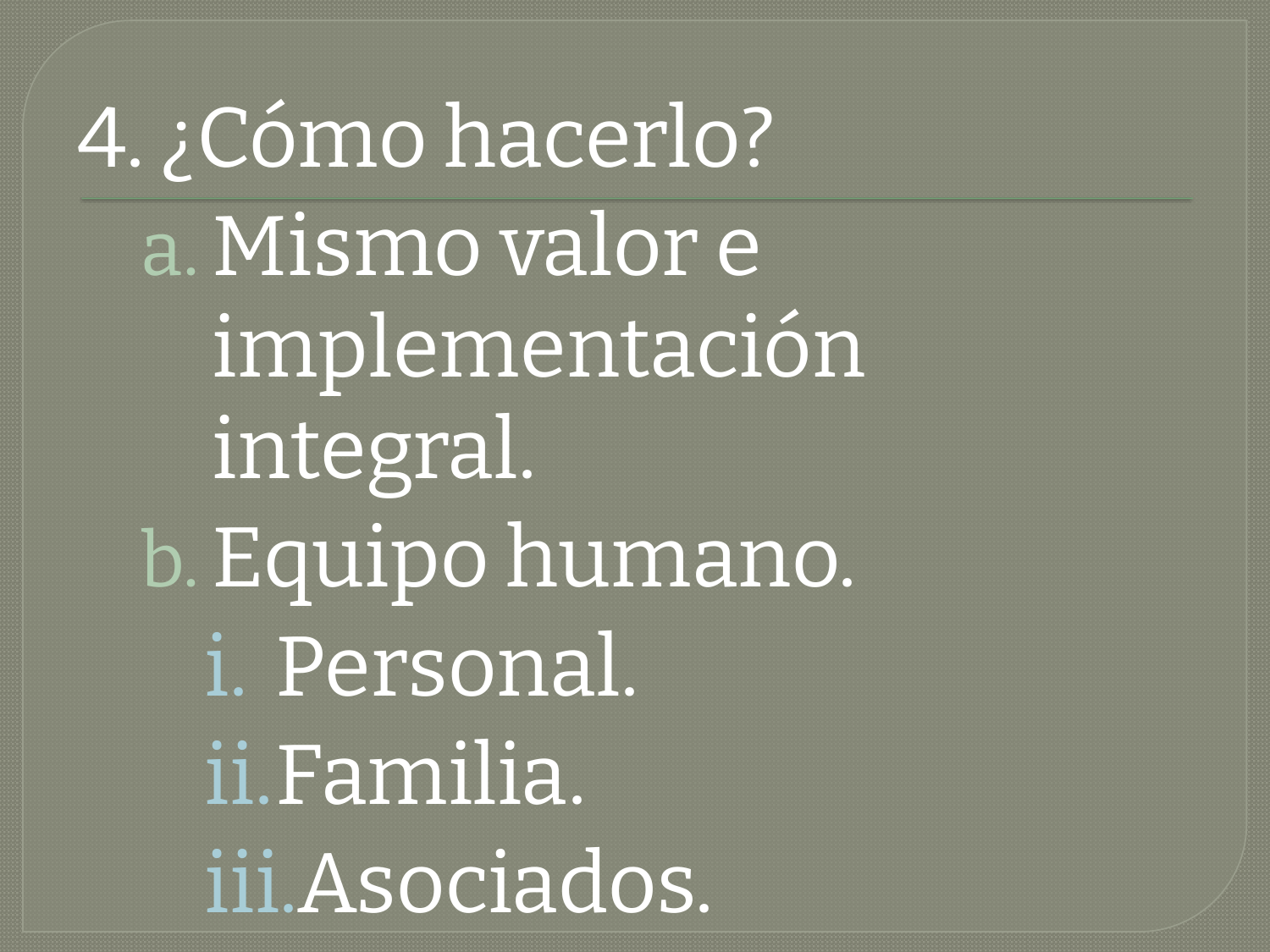

4. ¿Cómo hacerlo?
Mismo valor e implementación integral.
Equipo humano.
Personal.
Familia.
Asociados.